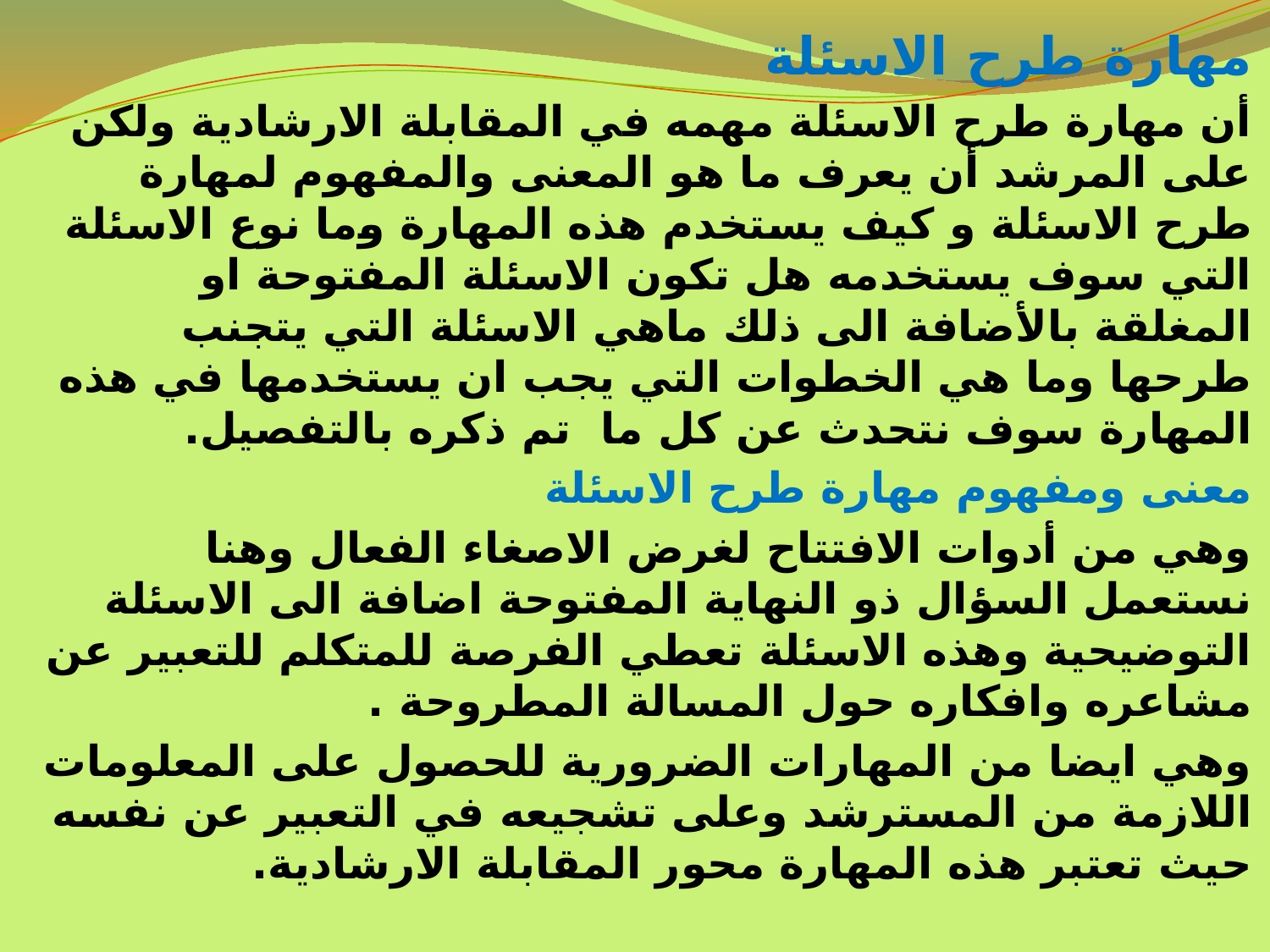

مهارة طرح الاسئلة
أن مهارة طرح الاسئلة مهمه في المقابلة الارشادية ولكن على المرشد أن يعرف ما هو المعنى والمفهوم لمهارة طرح الاسئلة و كيف يستخدم هذه المهارة وما نوع الاسئلة التي سوف يستخدمه هل تكون الاسئلة المفتوحة او المغلقة بالأضافة الى ذلك ماهي الاسئلة التي يتجنب طرحها وما هي الخطوات التي يجب ان يستخدمها في هذه المهارة سوف نتحدث عن كل ما  تم ذكره بالتفصيل.
معنى ومفهوم مهارة طرح الاسئلة
وهي من أدوات الافتتاح لغرض الاصغاء الفعال وهنا نستعمل السؤال ذو النهاية المفتوحة اضافة الى الاسئلة التوضيحية وهذه الاسئلة تعطي الفرصة للمتكلم للتعبير عن مشاعره وافكاره حول المسالة المطروحة .
وهي ايضا من المهارات الضرورية للحصول على المعلومات اللازمة من المسترشد وعلى تشجيعه في التعبير عن نفسه حيث تعتبر هذه المهارة محور المقابلة الارشادية.